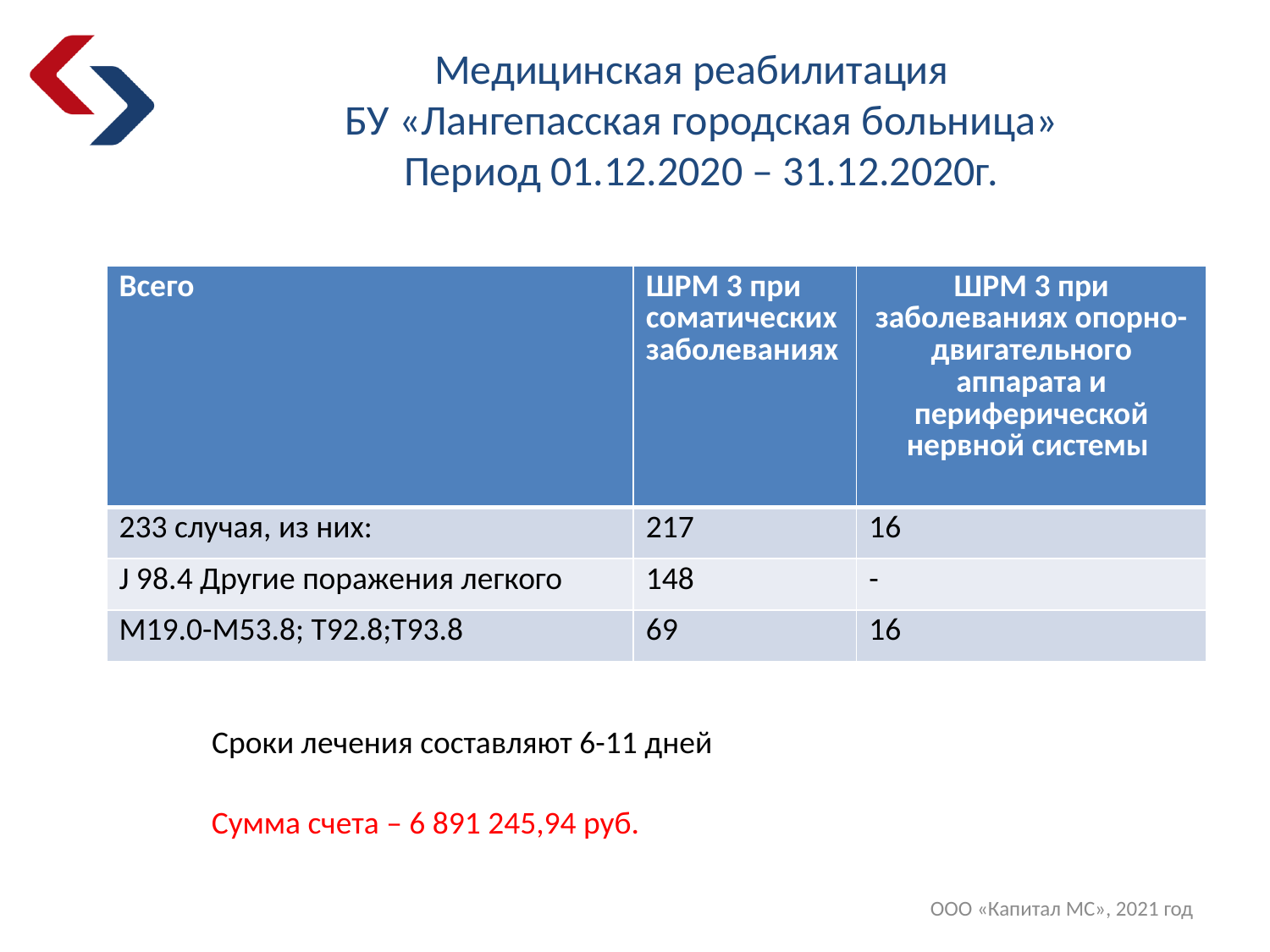

Медицинская реабилитация
БУ «Лангепасская городская больница»
Период 01.12.2020 – 31.12.2020г.
| Всего | ШРМ 3 при соматических заболеваниях | ШРМ 3 при заболеваниях опорно-двигательного аппарата и периферической нервной системы |
| --- | --- | --- |
| 233 случая, из них: | 217 | 16 |
| J 98.4 Другие поражения легкого | 148 | - |
| М19.0-М53.8; Т92.8;Т93.8 | 69 | 16 |
Сроки лечения составляют 6-11 дней
Сумма счета – 6 891 245,94 руб.
ООО «Капитал МС», 2021 год